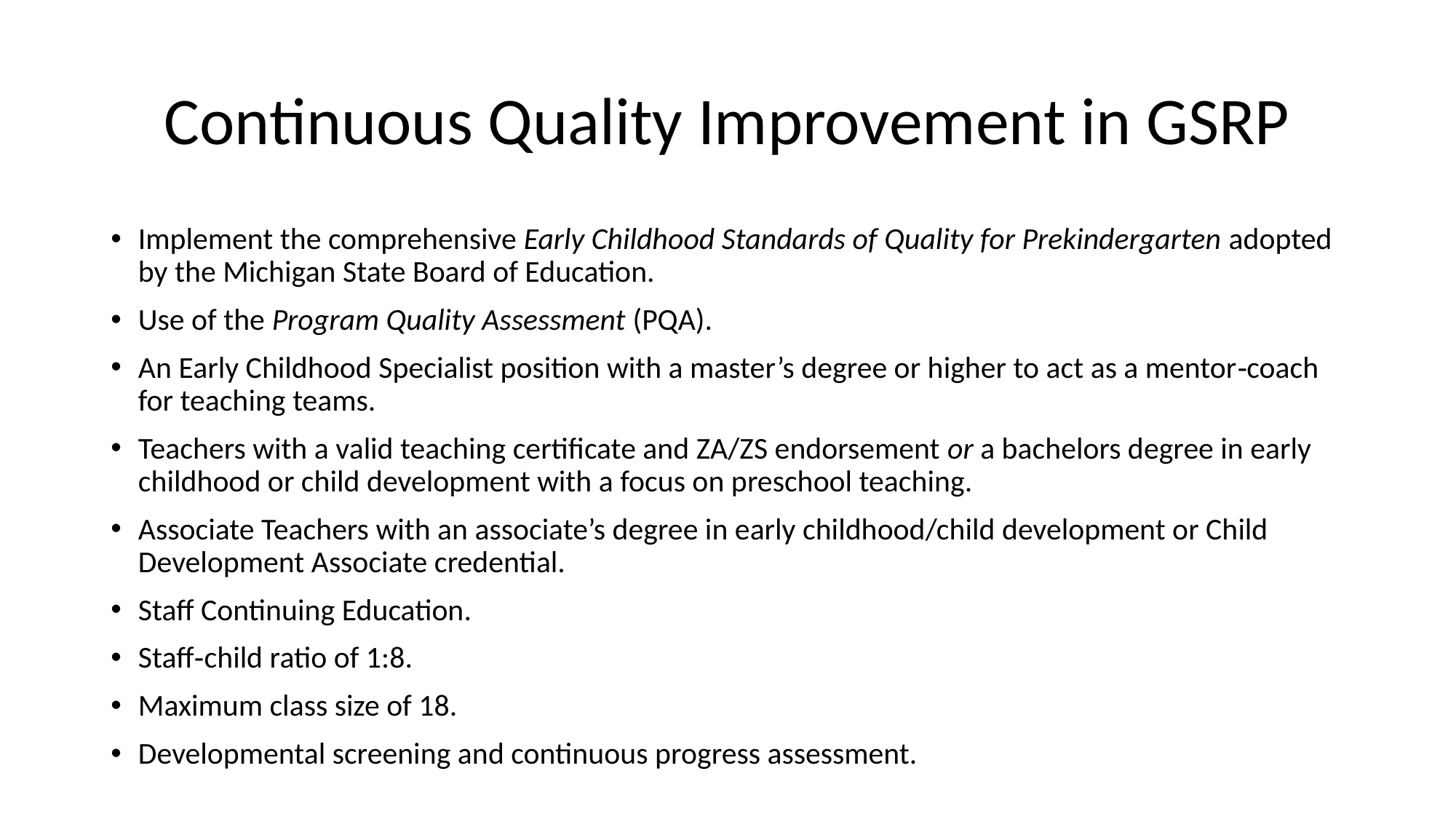

# Continuous Quality Improvement in GSRP
Implement the comprehensive Early Childhood Standards of Quality for Prekindergarten adopted by the Michigan State Board of Education.
Use of the Program Quality Assessment (PQA).
An Early Childhood Specialist position with a master’s degree or higher to act as a mentor‐coach for teaching teams.
Teachers with a valid teaching certificate and ZA/ZS endorsement or a bachelors degree in early childhood or child development with a focus on preschool teaching.
Associate Teachers with an associate’s degree in early childhood/child development or Child Development Associate credential.
Staff Continuing Education.
Staff‐child ratio of 1:8.
Maximum class size of 18.
Developmental screening and continuous progress assessment.